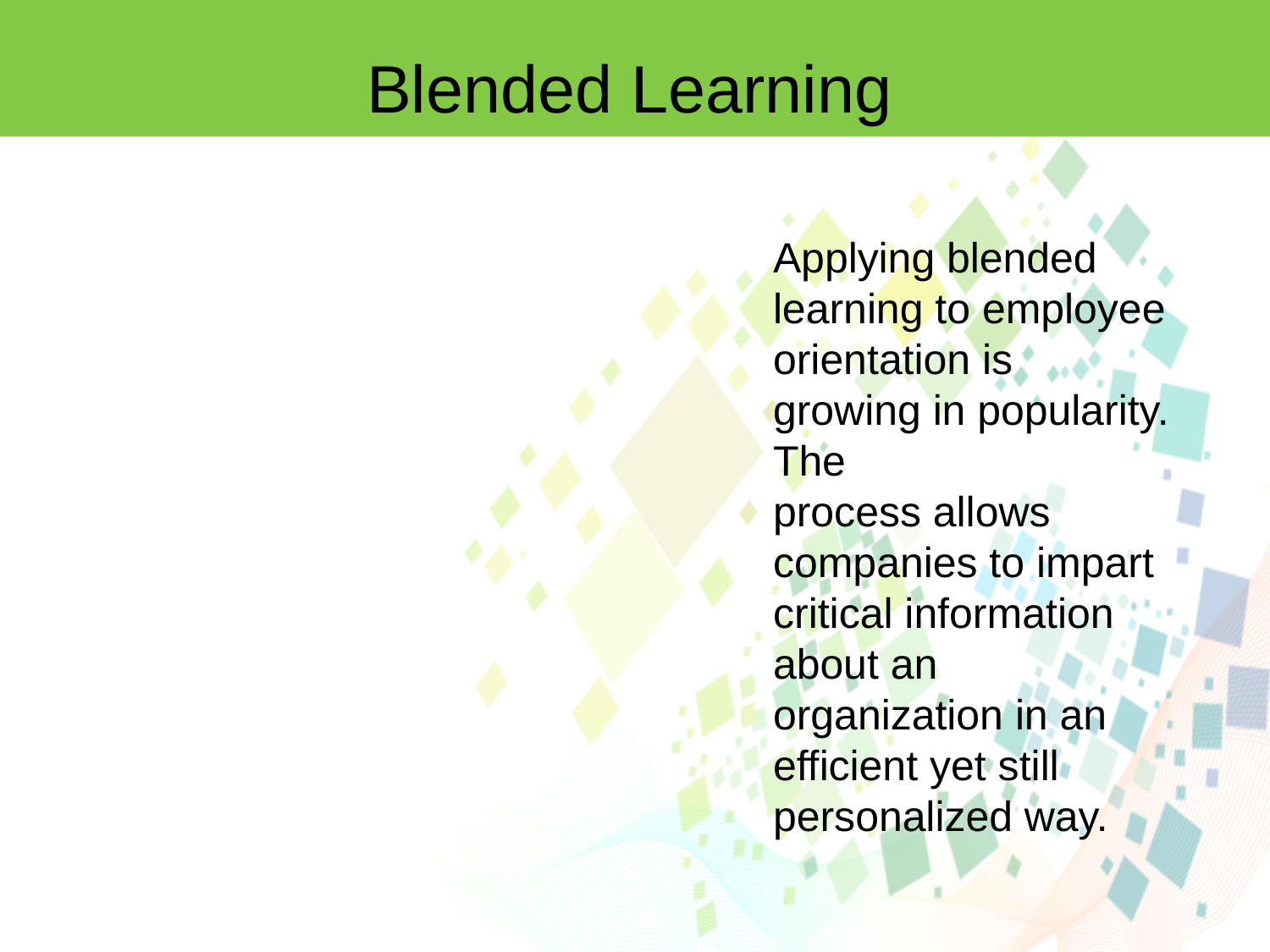

Blended Learning
Applying blended learning to employee orientation is growing in popularity. The
process allows companies to impart critical information about an organization in an efficient yet still personalized way.